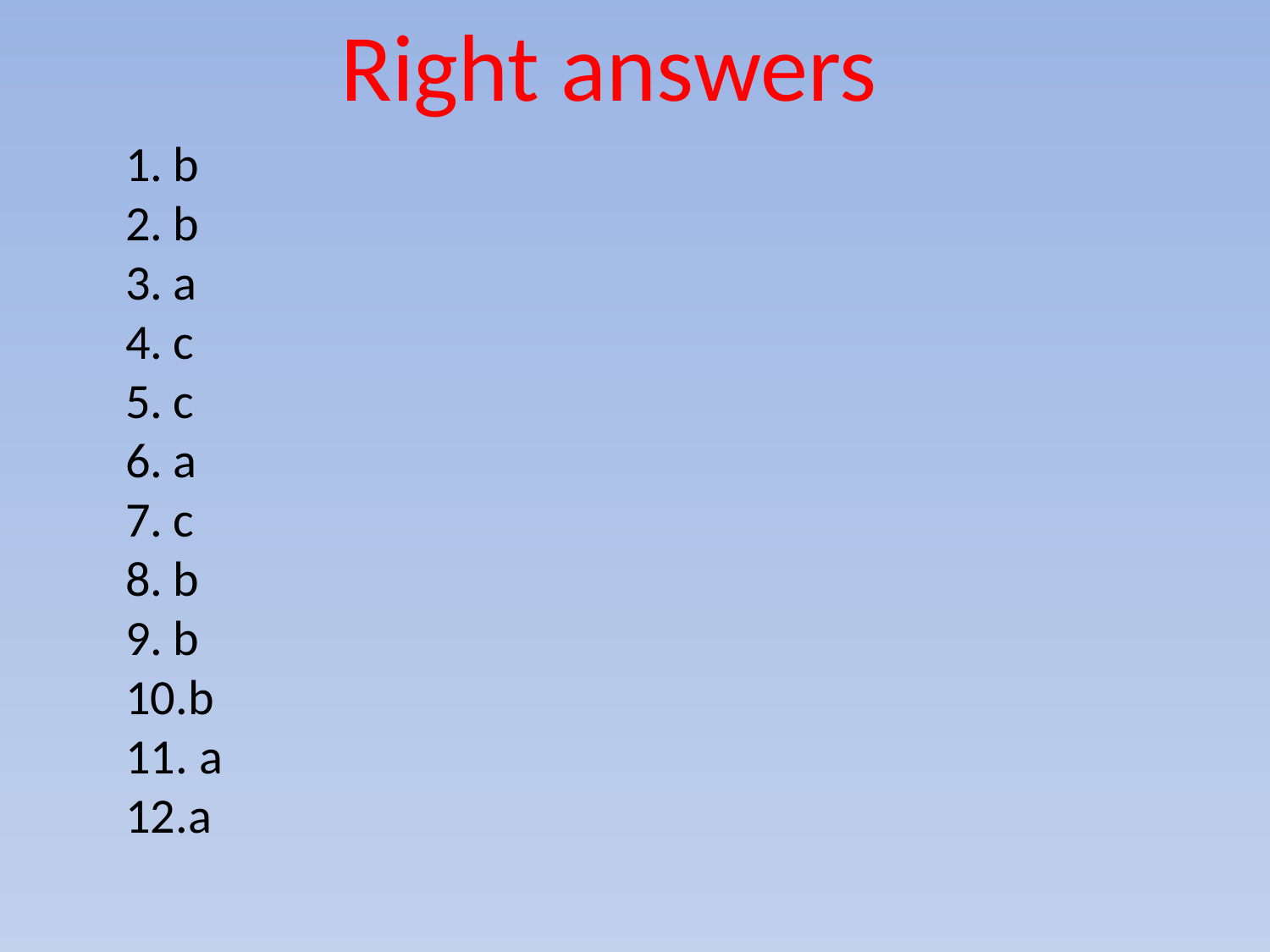

Right answers
b
b
a
с
с
a
с
b
b
b
 a
a